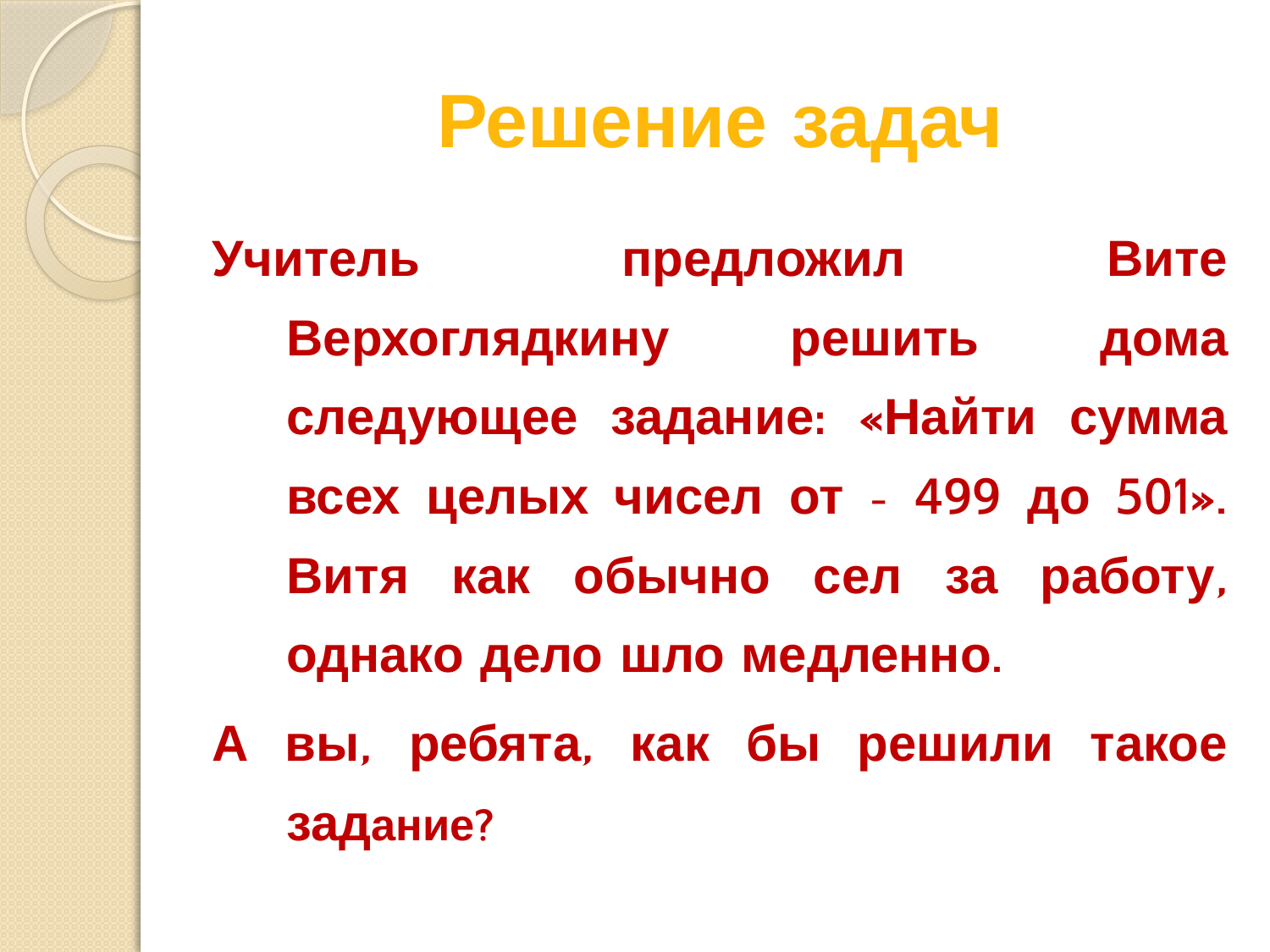

# Решение задач
Учитель предложил Вите Верхоглядкину решить дома следующее задание: «Найти сумма всех целых чисел от - 499 до 501». Витя как обычно сел за работу, однако дело шло медленно.
А вы, ребята, как бы решили такое задание?